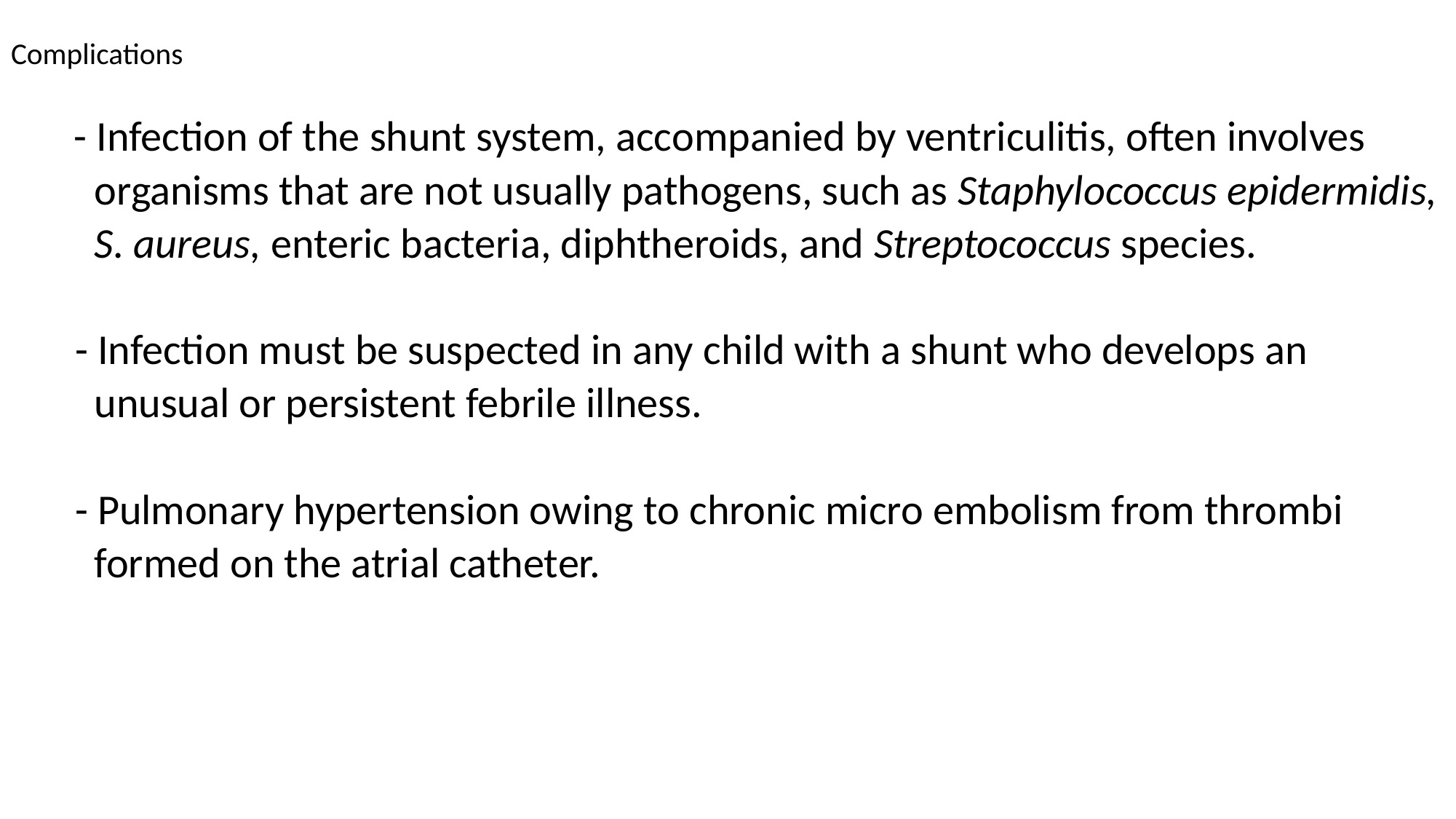

# Complications
 - Infection of the shunt system, accompanied by ventriculitis, often involves
   organisms that are not usually pathogens, such as Staphylococcus epidermidis,
   S. aureus, enteric bacteria, diphtheroids, and Streptococcus species.

 - Infection must be suspected in any child with a shunt who develops an
   unusual or persistent febrile illness.

 - Pulmonary hypertension owing to chronic micro embolism from thrombi
   formed on the atrial catheter.